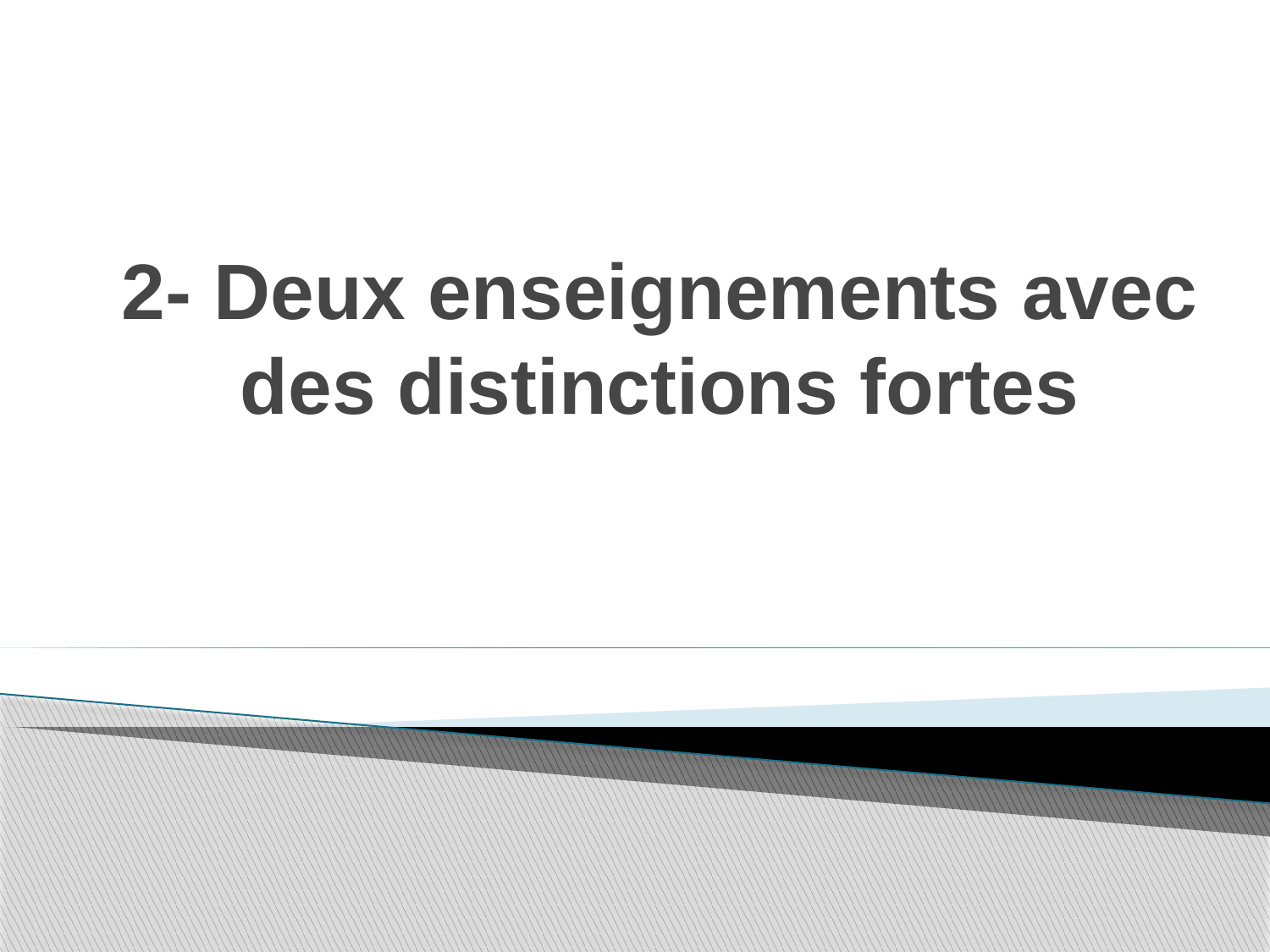

# 2- Deux enseignements avec des distinctions fortes